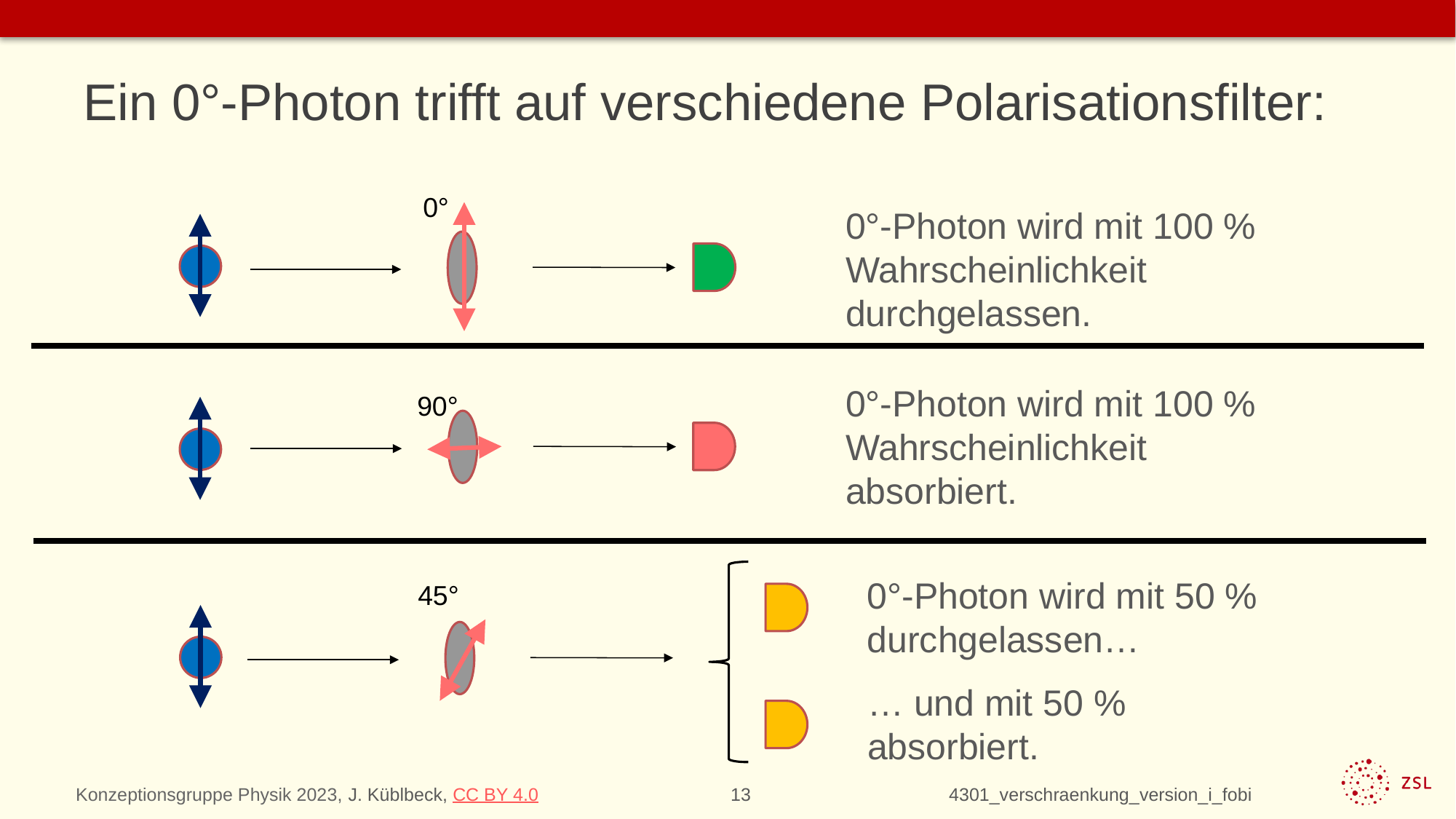

# Ein 0°-Photon trifft auf verschiedene Polarisationsfilter:

0°
0°-Photon wird mit 100 % Wahrscheinlichkeit durchgelassen.

0°-Photon wird mit 100 % Wahrscheinlichkeit absorbiert.

90°

0°-Photon wird mit 50 % durchgelassen…

… und mit 50 %
absorbiert.

45°